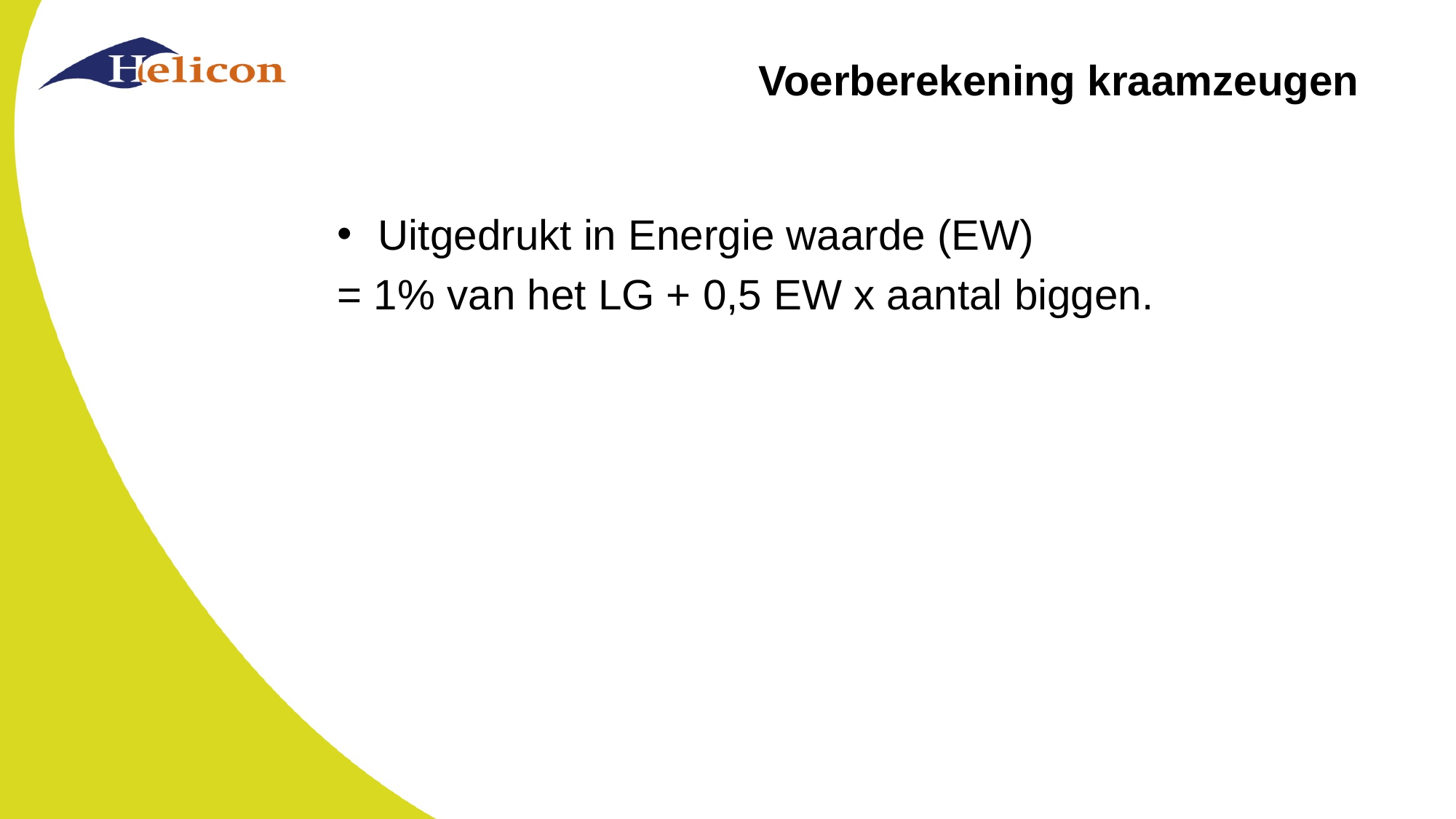

# Voerberekening kraamzeugen

Uitgedrukt in Energie waarde (EW)
= 1% van het LG + 0,5 EW x aantal biggen.